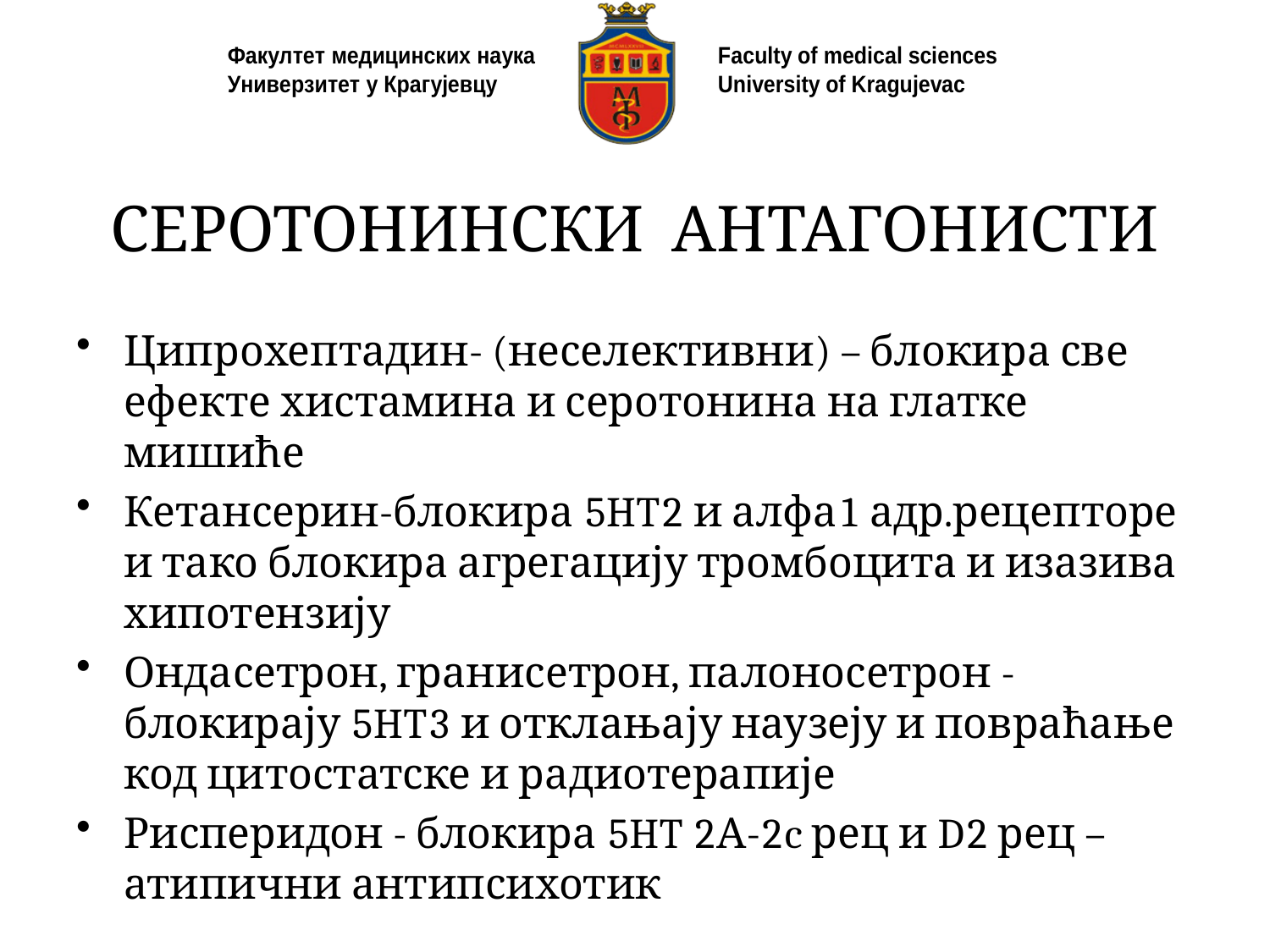

# СЕРОТОНИНСКИ  АНТАГОНИСТИ
Ципрохептадин- (неселективни) – блокира све ефекте хистамина и серотонина на глатке мишиће
Кетансерин-блокира 5HT2 и алфа1 адр.рецепторе и тако блокира агрегацију тромбоцита и изазива хипотензију
Ондасетрон, гранисетрон, палоносетрон -блокирају 5HT3 и отклањају наузеју и повраћање код цитостатске и радиотерапије
Рисперидон - блокира 5HT 2А-2c рец и D2 рец – атипични антипсихотик